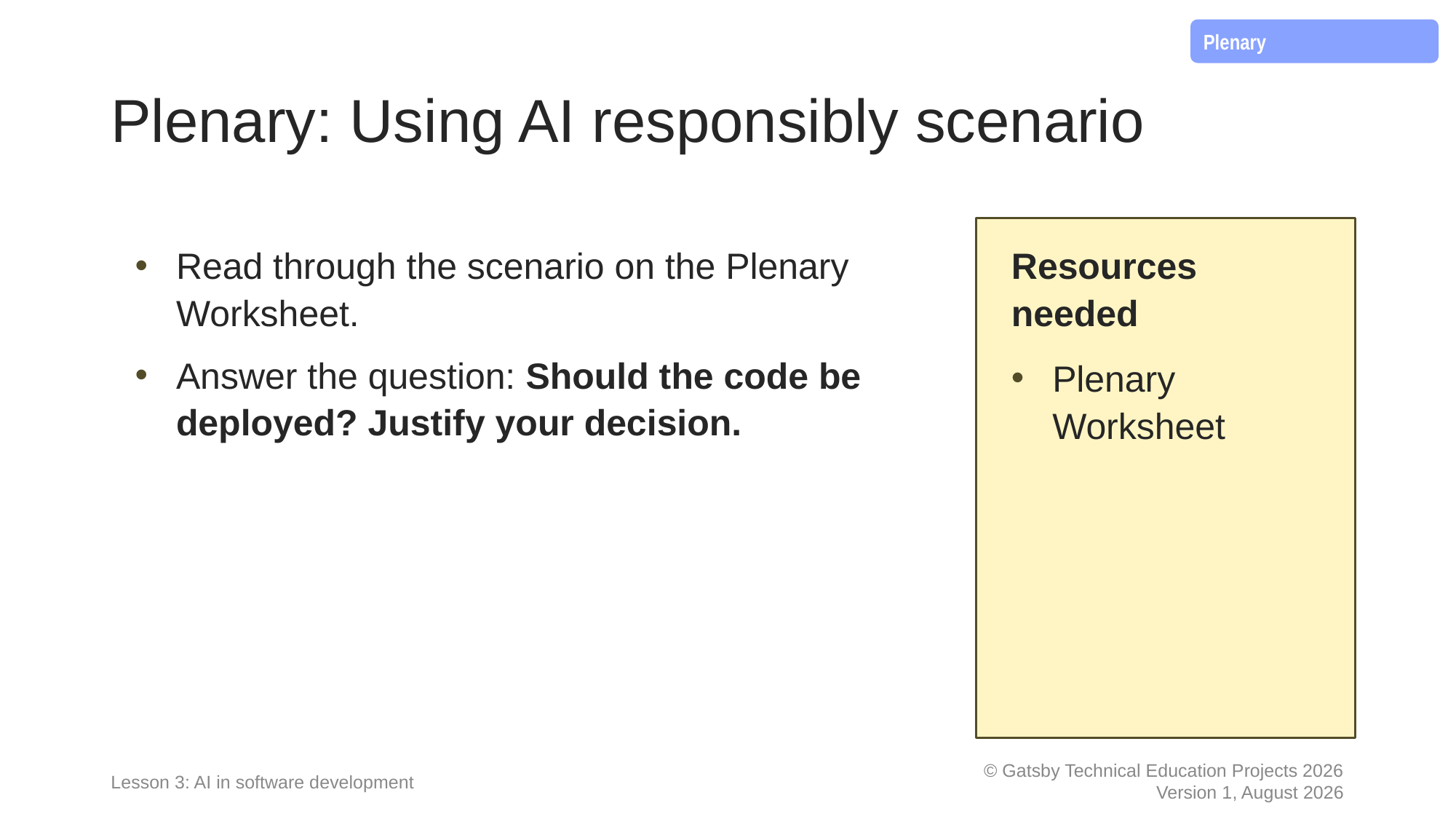

Plenary
# Plenary: Using AI responsibly scenario
Read through the scenario on the Plenary Worksheet.
Answer the question: Should the code be deployed? Justify your decision.
Resources needed
Plenary Worksheet
Lesson 3: AI in software development